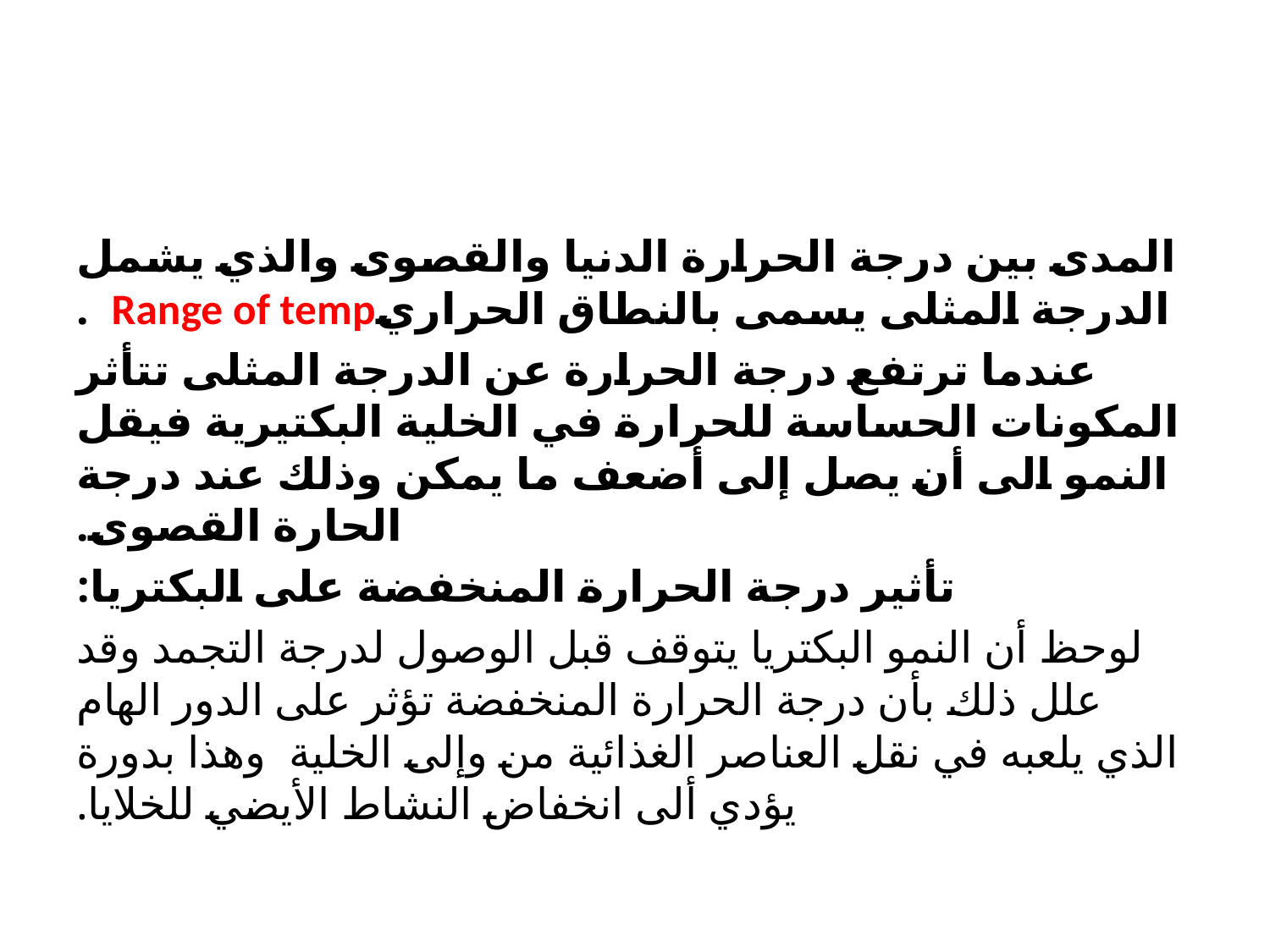

المدى بين درجة الحرارة الدنيا والقصوى والذي يشمل الدرجة المثلى يسمى بالنطاق الحراريRange of temp  .
عندما ترتفع درجة الحرارة عن الدرجة المثلى تتأثر المكونات الحساسة للحرارة في الخلية البكتيرية فيقل النمو الى أن يصل إلى أضعف ما يمكن وذلك عند درجة الحارة القصوى.
تأثير درجة الحرارة المنخفضة على البكتريا:
لوحظ أن النمو البكتريا يتوقف قبل الوصول لدرجة التجمد وقد علل ذلك بأن درجة الحرارة المنخفضة تؤثر على الدور الهام الذي يلعبه في نقل العناصر الغذائية من وإلى الخلية  وهذا بدورة يؤدي ألى انخفاض النشاط الأيضي للخلايا.